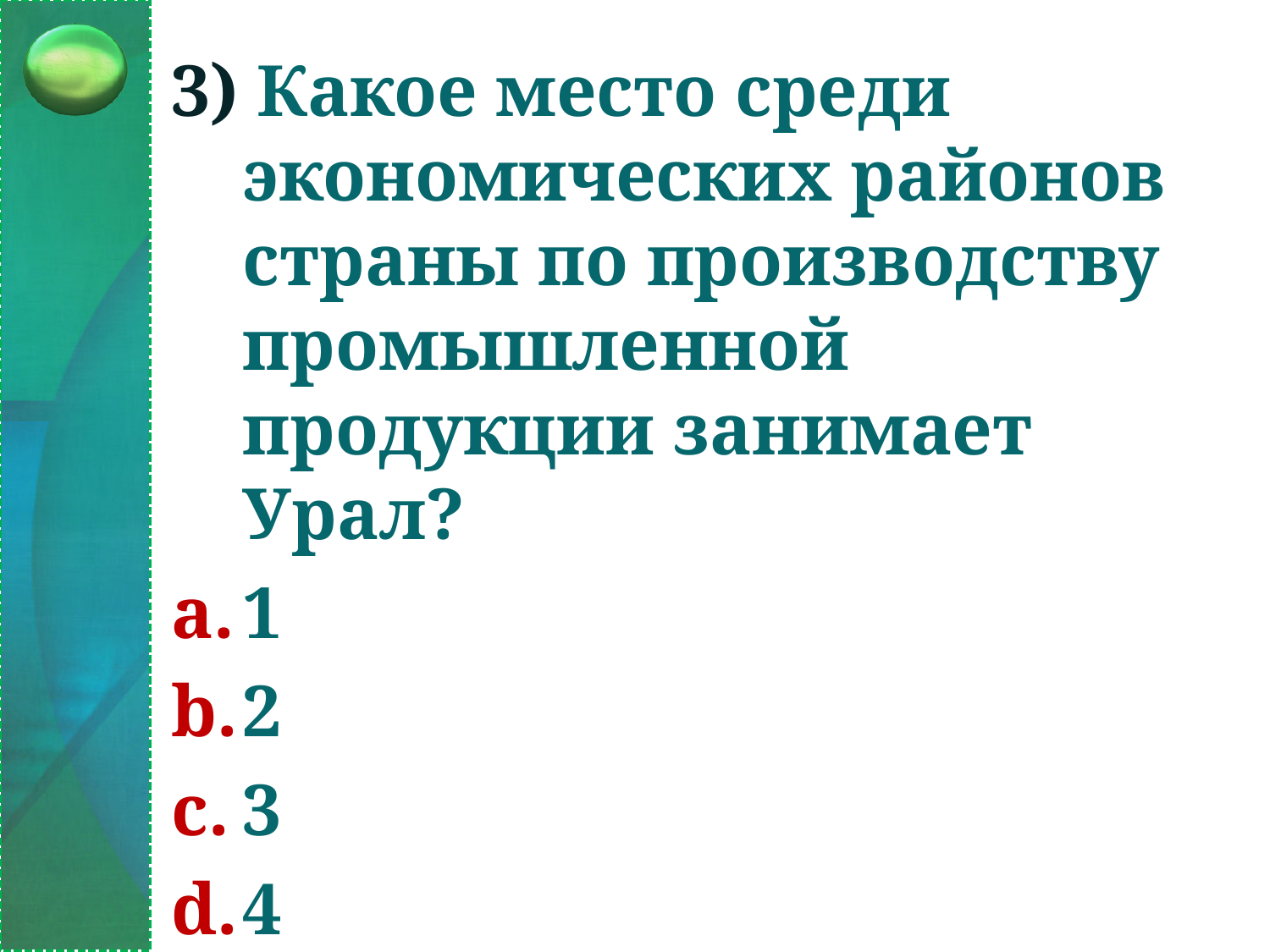

3) Какое место среди экономических районов страны по производству промышленной продукции занимает Урал?
1
2
3
4